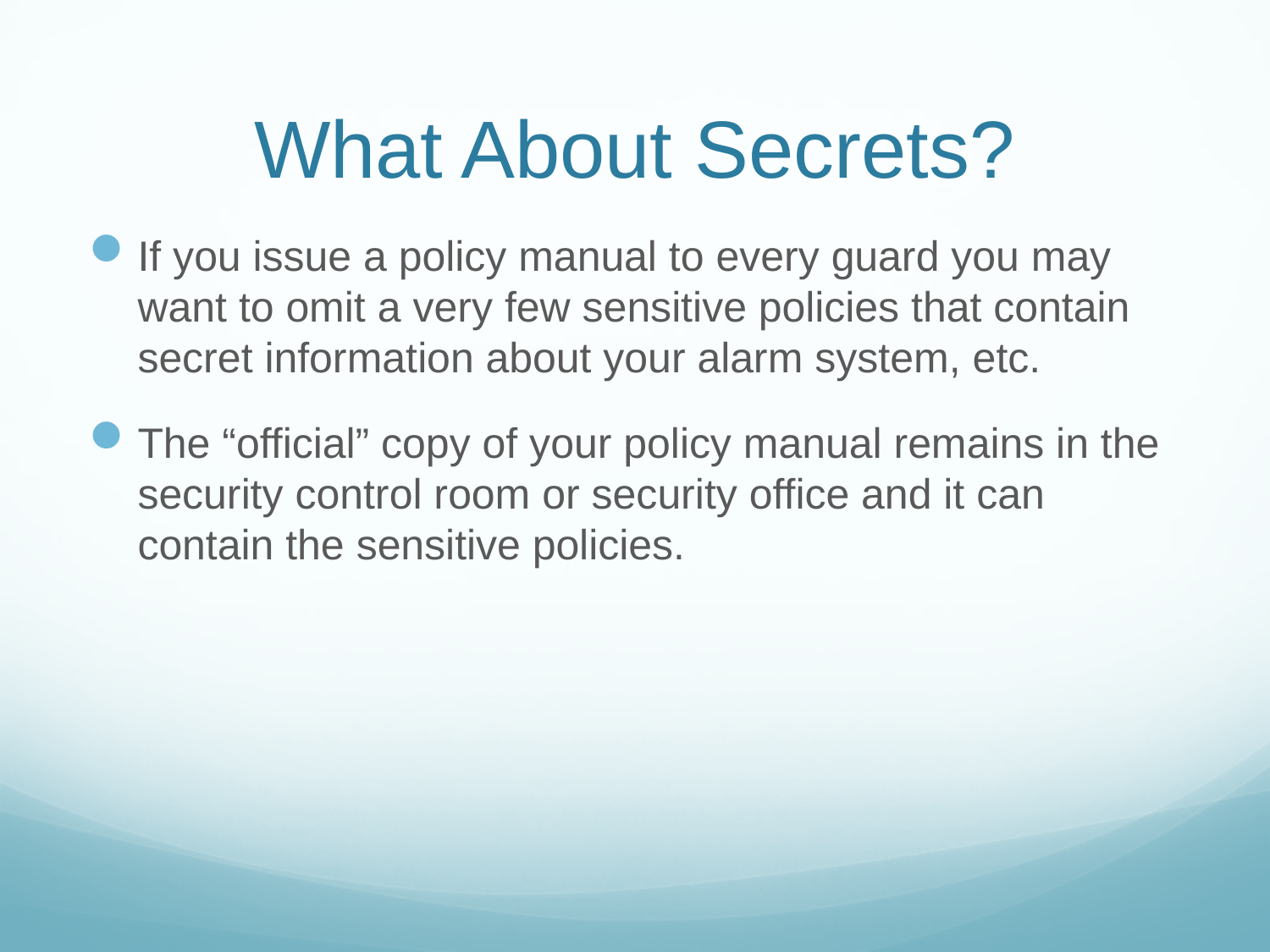

# What About Secrets?
If you issue a policy manual to every guard you may want to omit a very few sensitive policies that contain secret information about your alarm system, etc.
The “official” copy of your policy manual remains in the security control room or security office and it can contain the sensitive policies.